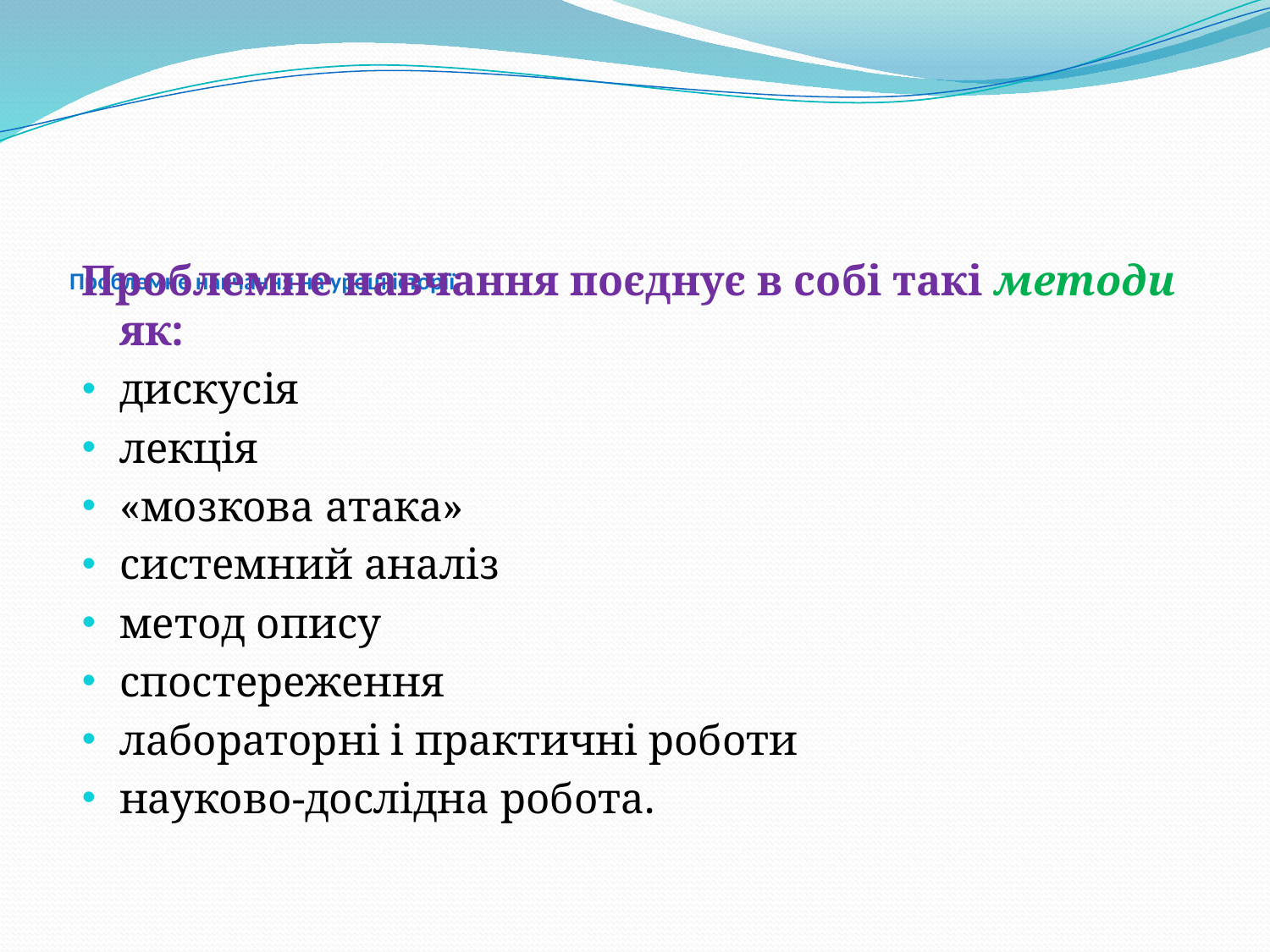

Проблемне навчання поєднує в собі такі методи як:
дискусія
лекція
«мозкова атака»
системний аналіз
метод опису
спостереження
лабораторні і практичні роботи
науково-дослідна робота.
# Проблемне навчання на уроці історії